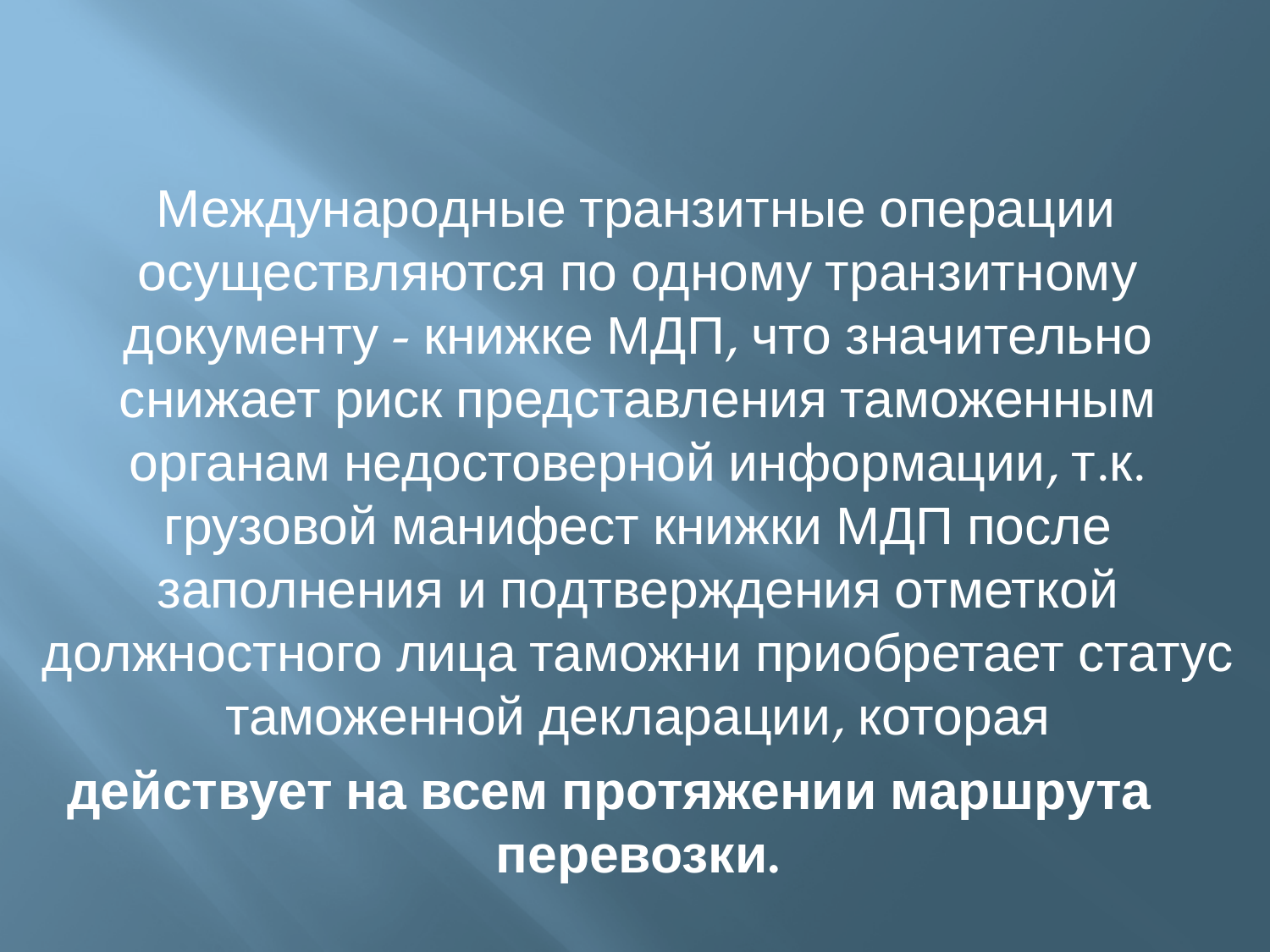

#
    Международные транзитные операции осуществляются по одному транзитному документу - книжке МДП, что значительно снижает риск представления таможенным органам недостоверной информации, т.к. грузовой манифест книжки МДП после заполнения и подтверждения отметкой должностного лица таможни приобретает статус таможенной декларации, которая
действует на всем протяжении маршрута перевозки.